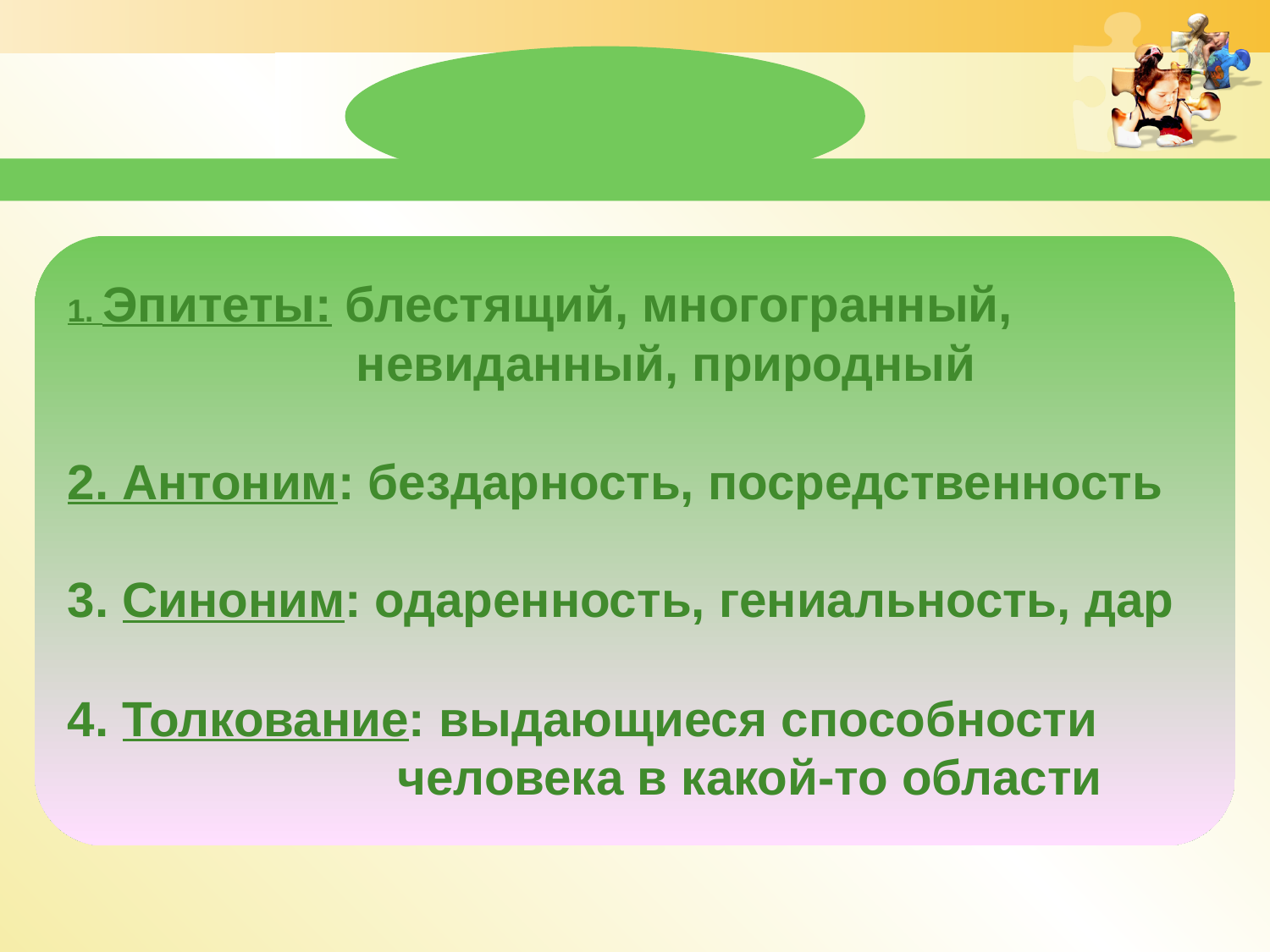

талант

1. Эпитеты: блестящий, многогранный,
                     невиданный, природный

2. Антоним: бездарность, посредственность

3. Синоним: одаренность, гениальность, дар

4. Толкование: выдающиеся способности
                        человека в какой-то области